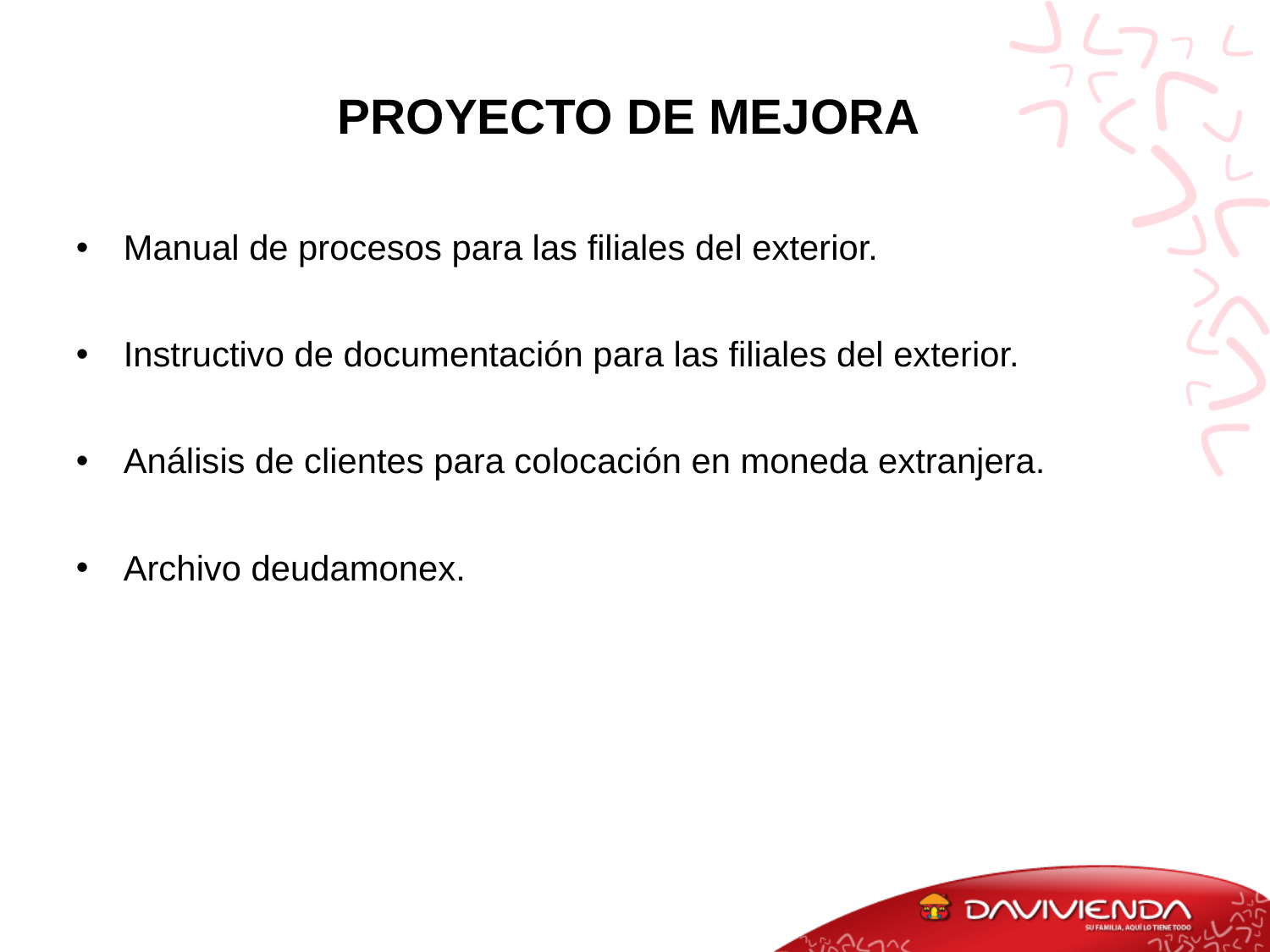

# PROYECTO DE MEJORA
Manual de procesos para las filiales del exterior.

Instructivo de documentación para las filiales del exterior.

Análisis de clientes para colocación en moneda extranjera.

Archivo deudamonex.